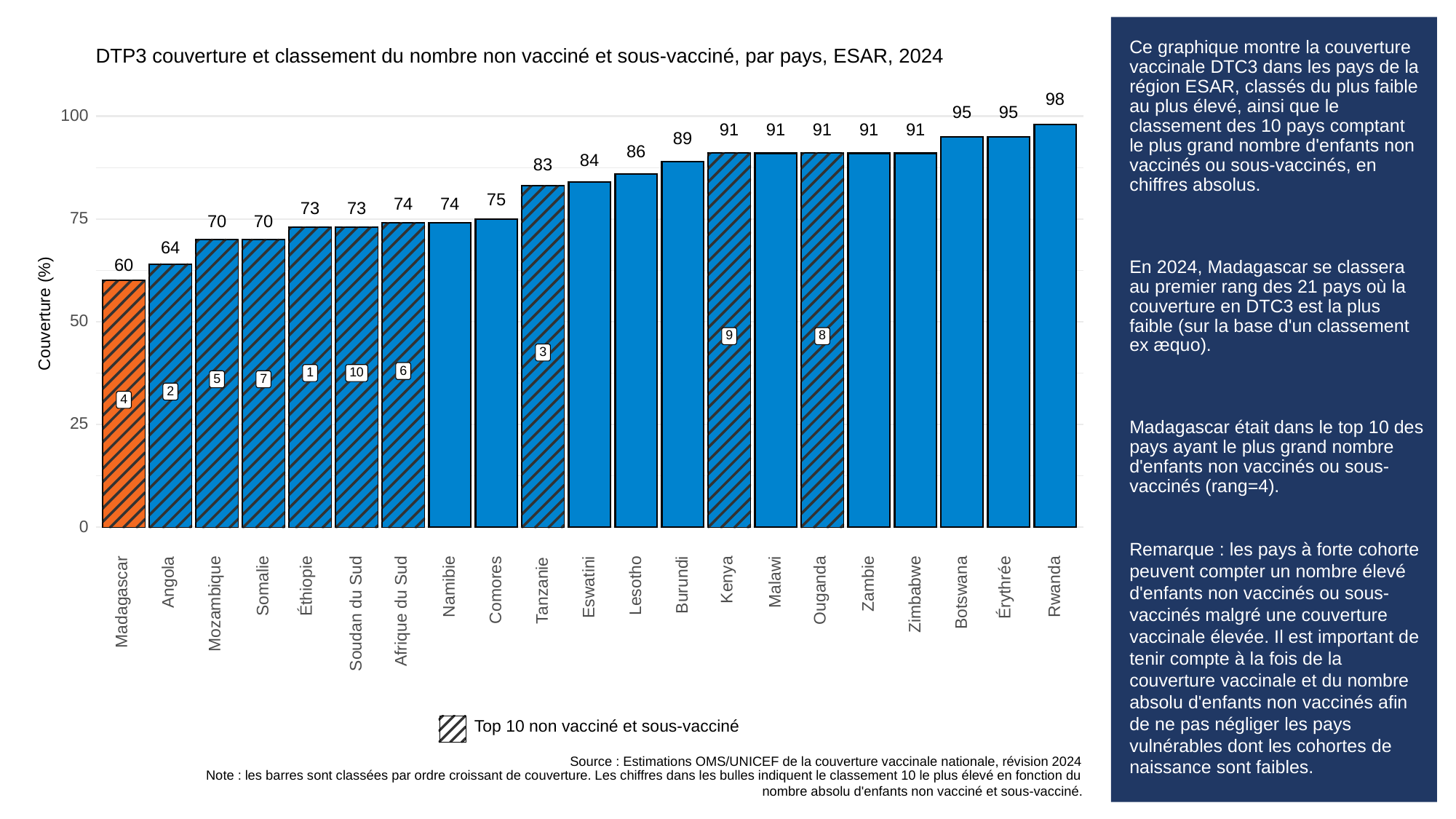

# Ce graphique montre la couverture vaccinale DTC3 dans les pays de la région ESAR, classés du plus faible au plus élevé, ainsi que le classement des 10 pays comptant le plus grand nombre d'enfants non vaccinés ou sous-vaccinés, en chiffres absolus.

En 2024, Madagascar se classera au premier rang des 21 pays où la couverture en DTC3 est la plus faible (sur la base d'un classement ex æquo).

Madagascar était dans le top 10 des pays ayant le plus grand nombre d'enfants non vaccinés ou sous-vaccinés (rang=4).

Remarque : les pays à forte cohorte peuvent compter un nombre élevé d'enfants non vaccinés ou sous-vaccinés malgré une couverture vaccinale élevée. Il est important de tenir compte à la fois de la couverture vaccinale et du nombre absolu d'enfants non vaccinés afin de ne pas négliger les pays vulnérables dont les cohortes de naissance sont faibles.

DTP3 couverture et classement du nombre non vacciné et sous-vacciné, par pays, ESAR, 2024
98
95
95
100

91
91
91
91
91

89

86

84
83

75
74
74
73
73

75
70
70

64

60

Couverture (%)

50

9
8

3

6
10
1

5
7

2

4

25

0

Kenya
Angola
Malawi
Éthiopie
Zambie
Érythrée
Burundi
Lesotho
Somalie
Namibie
Rwanda
Eswatini
Ouganda
Comores
Tanzanie
Botswana
Zimbabwe
Madagascar
Mozambique
Afrique du Sud
Soudan du Sud

Top 10 non vacciné et sous-vacciné

Source : Estimations OMS/UNICEF de la couverture vaccinale nationale, révision 2024
Note : les barres sont classées par ordre croissant de couverture. Les chiffres dans les bulles indiquent le classement 10 le plus élevé en fonction du
nombre absolu d'enfants non vacciné et sous-vacciné.